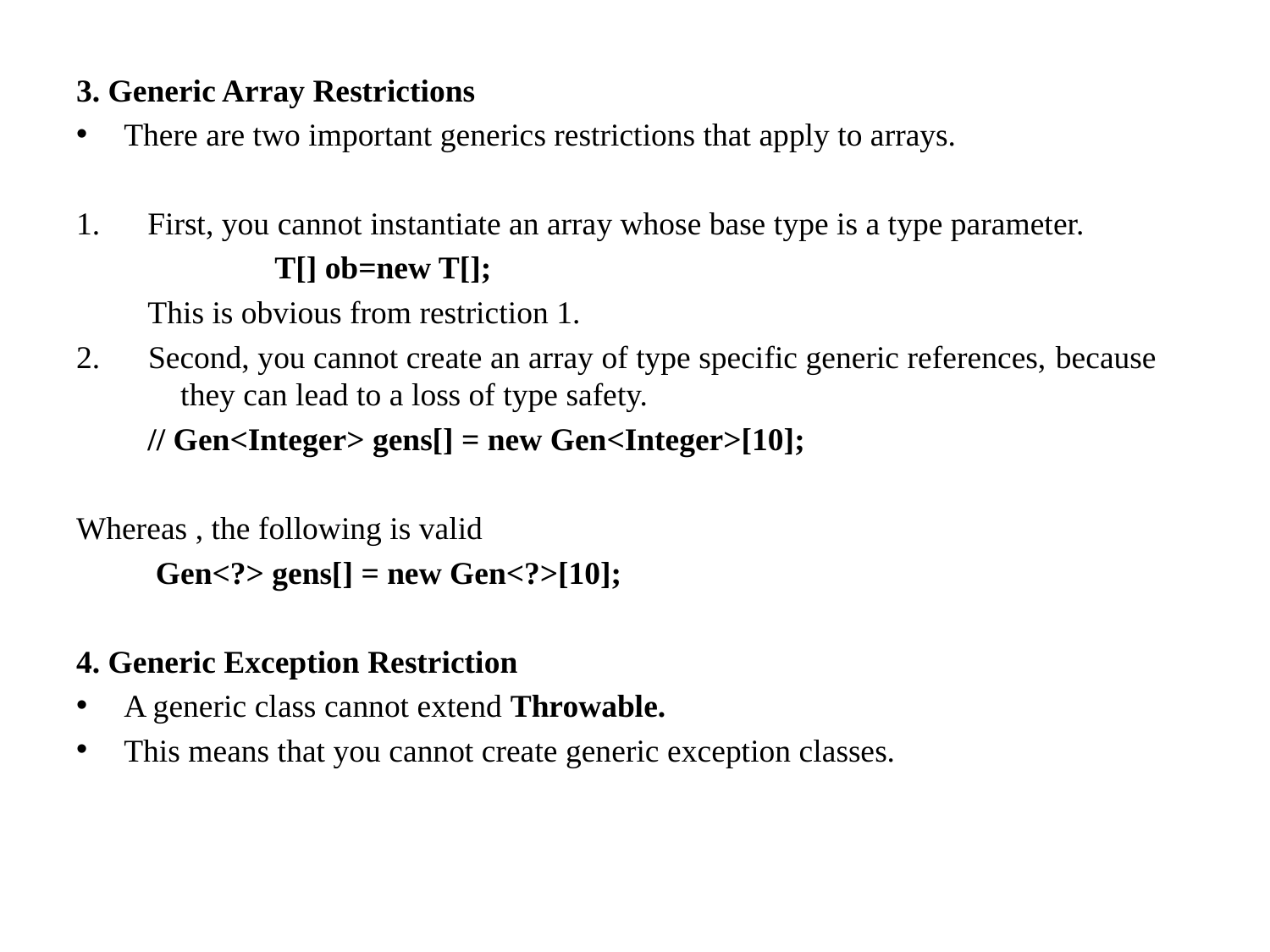

3. Generic Array Restrictions
There are two important generics restrictions that apply to arrays.

First, you cannot instantiate an array whose base type is a type parameter.
		T[] ob=new T[];
	This is obvious from restriction 1.
2.      Second, you cannot create an array of type specific generic references, because                  they can lead to a loss of type safety.
	// Gen<Integer> gens[] = new Gen<Integer>[10];

Whereas , the following is valid
	 Gen<?> gens[] = new Gen<?>[10];

4. Generic Exception Restriction
A generic class cannot extend Throwable.
This means that you cannot create generic exception classes.